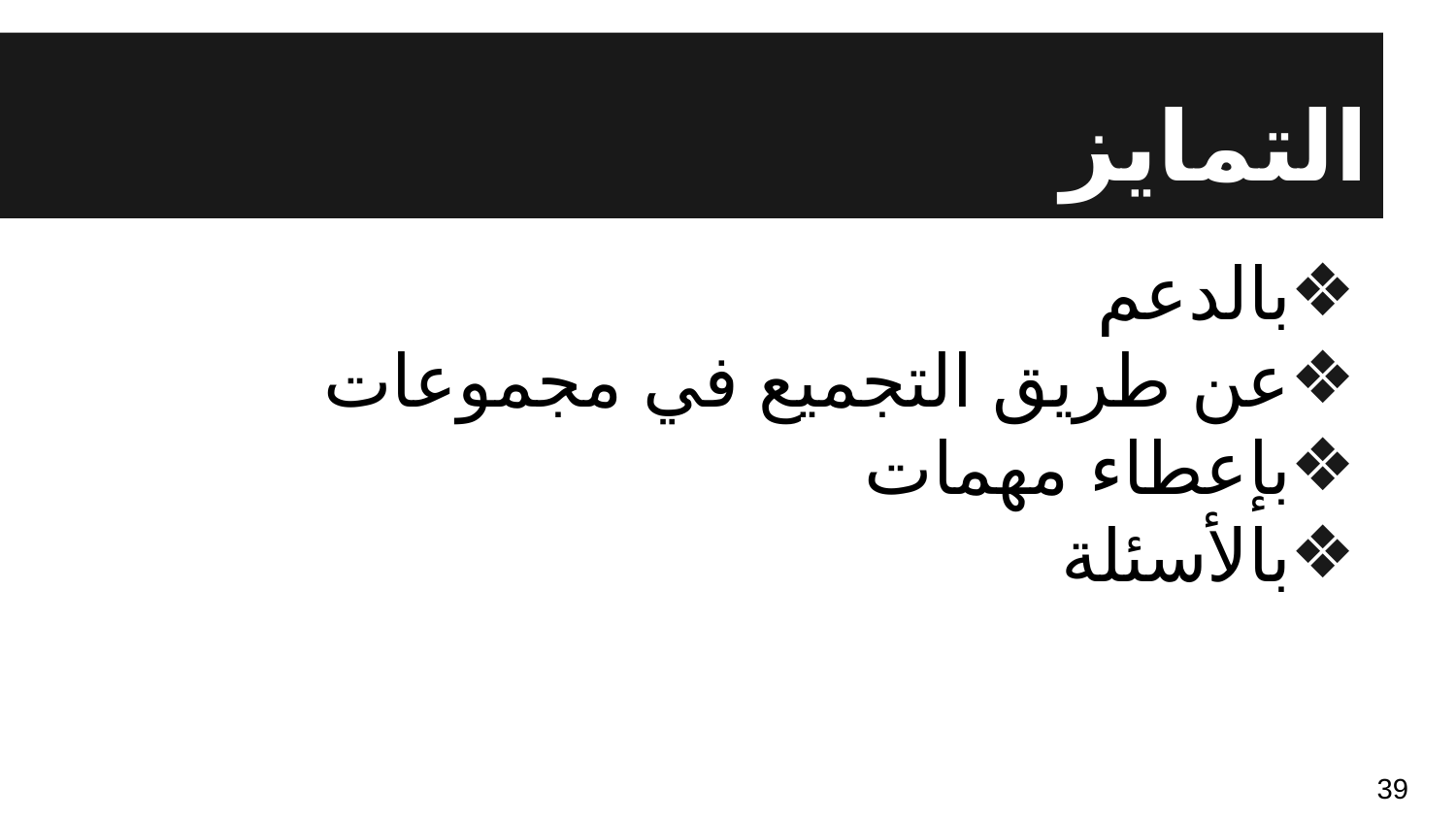

# التمايز
بالدعم
عن طريق التجميع في مجموعات
بإعطاء مهمات
بالأسئلة
39